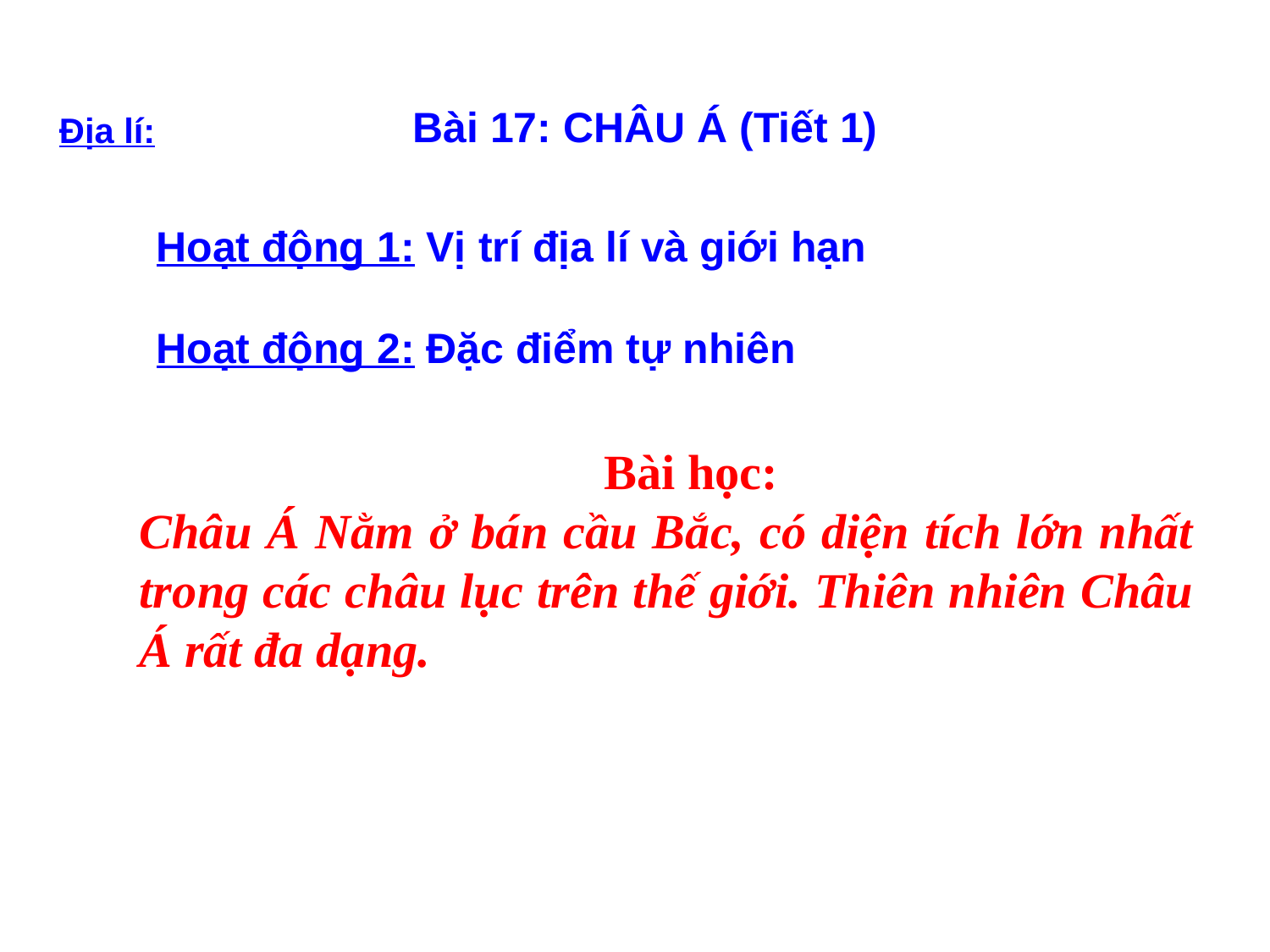

Bài 17: CHÂU Á (Tiết 1)
Địa lí:
Hoạt động 1: Vị trí địa lí và giới hạn
Hoạt động 2: Đặc điểm tự nhiên
    Bài học:
Châu Á Nằm ở bán cầu Bắc, có diện tích lớn nhất trong các châu lục trên thế giới. Thiên nhiên Châu Á rất đa dạng.